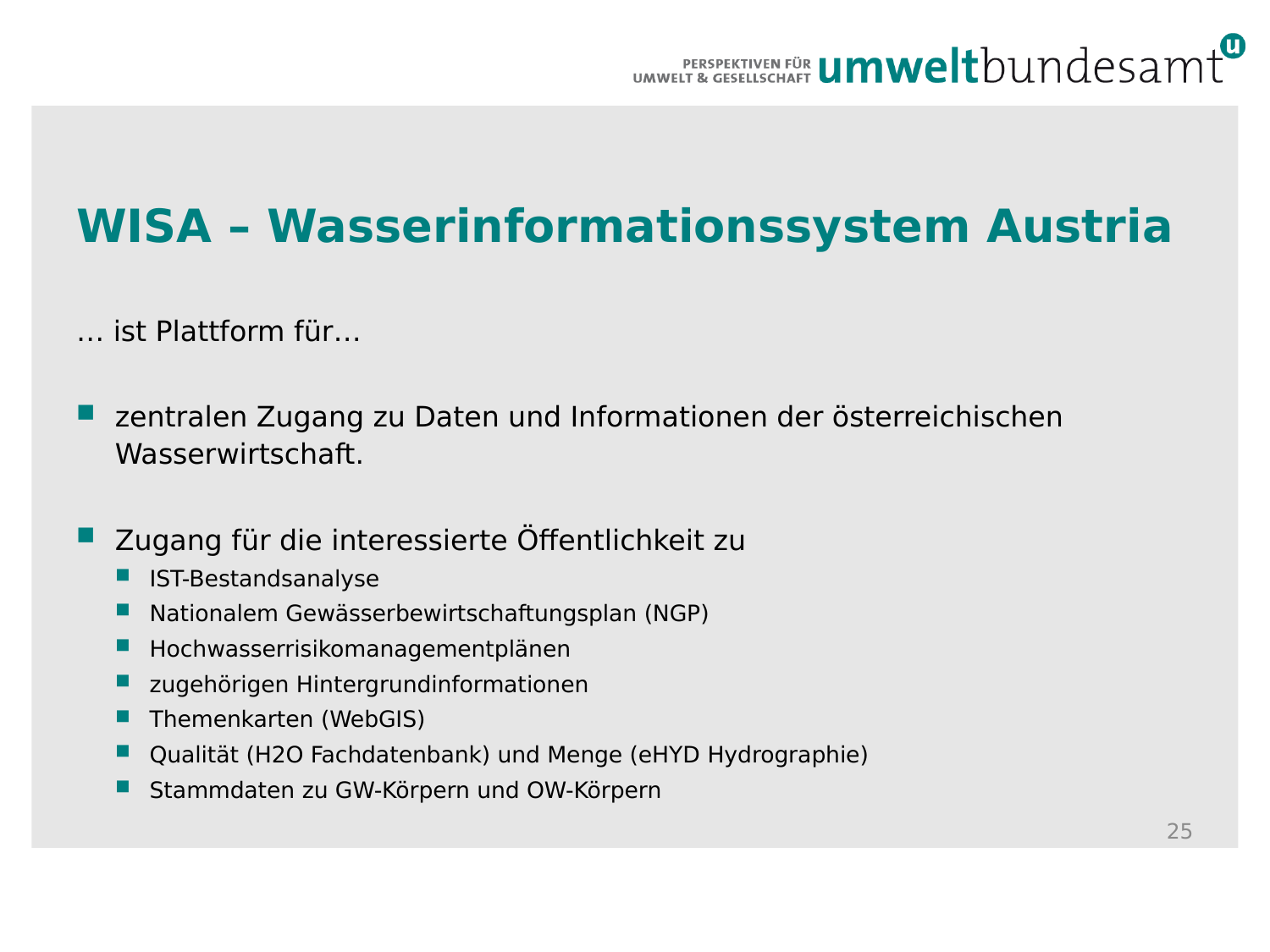

# WISA – Wasserinformationssystem Austria
… ist Plattform für…

zentralen Zugang zu Daten und Informationen der österreichischen Wasserwirtschaft.

Zugang für die interessierte Öffentlichkeit zu
IST-Bestandsanalyse
Nationalem Gewässerbewirtschaftungsplan (NGP)
Hochwasserrisikomanagementplänen
zugehörigen Hintergrundinformationen
Themenkarten (WebGIS)
Qualität (H2O Fachdatenbank) und Menge (eHYD Hydrographie)
Stammdaten zu GW-Körpern und OW-Körpern
25